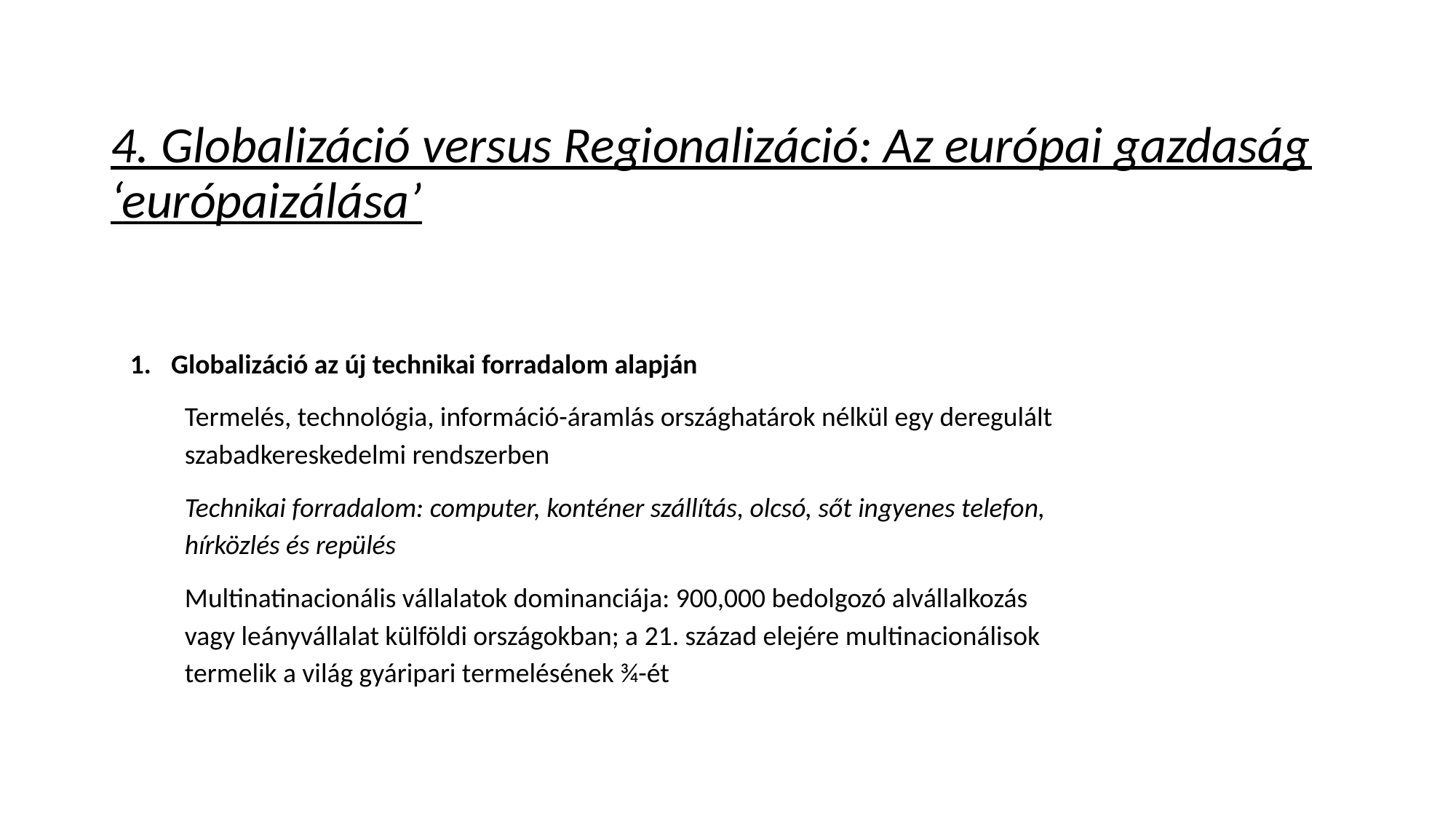

# 4. Globalizáció versus Regionalizáció: Az európai gazdaság ‘európaizálása’
Globalizáció az új technikai forradalom alapján
Termelés, technológia, információ-áramlás országhatárok nélkül egy deregulált szabadkereskedelmi rendszerben
Technikai forradalom: computer, konténer szállítás, olcsó, sőt ingyenes telefon, hírközlés és repülés
Multinatinacionális vállalatok dominanciája: 900,000 bedolgozó alvállalkozás vagy leányvállalat külföldi országokban; a 21. század elejére multinacionálisok termelik a világ gyáripari termelésének ¾-ét